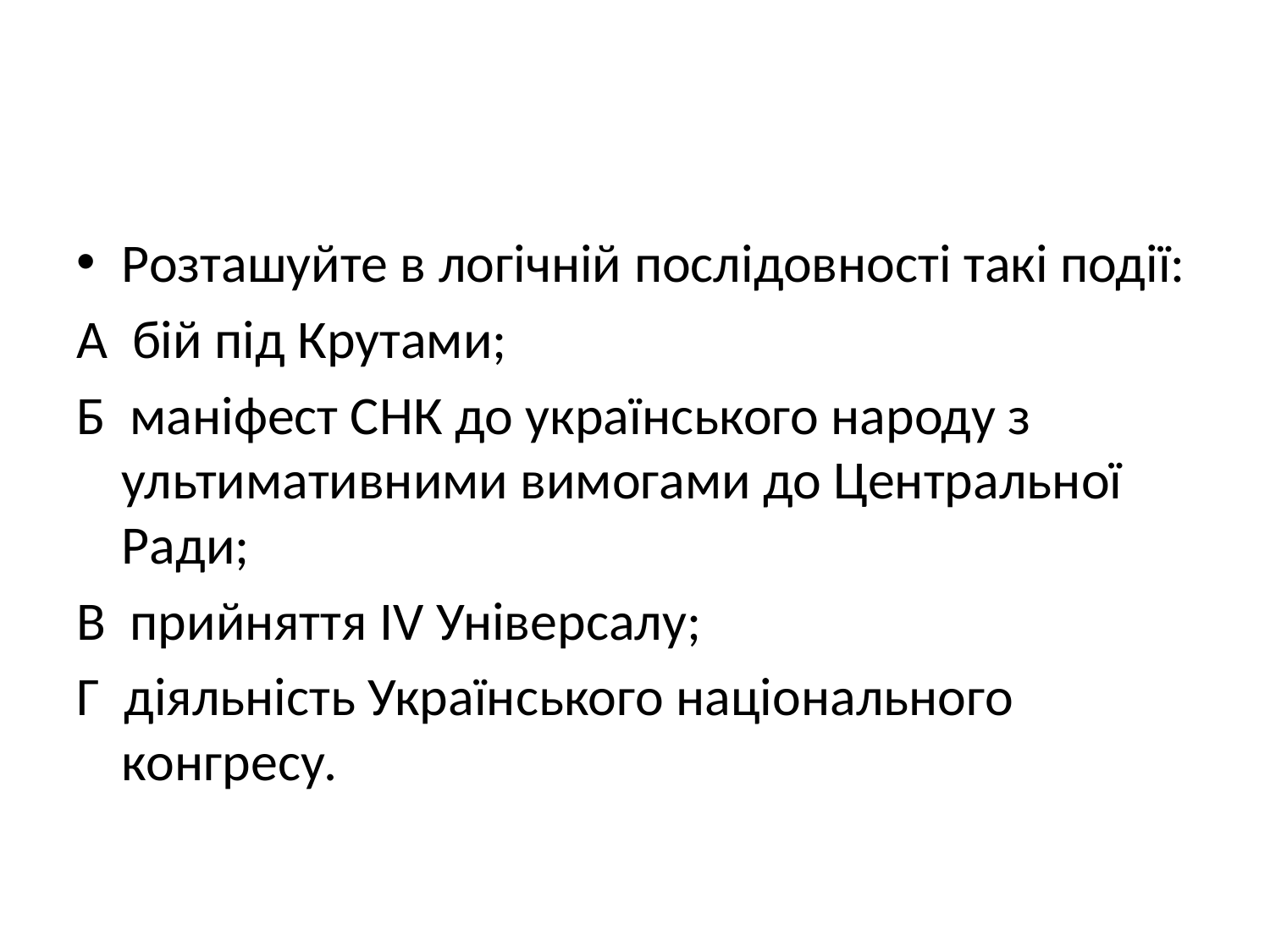

#
Розташуйте в логічній послідовності такі події:
А  бій під Крутами;
Б  маніфест СНК до українського народу з ультимативними вимогами до Центральної Ради;
В  прийняття IV Універсалу;
Г  діяльність Українського національного конгресу.